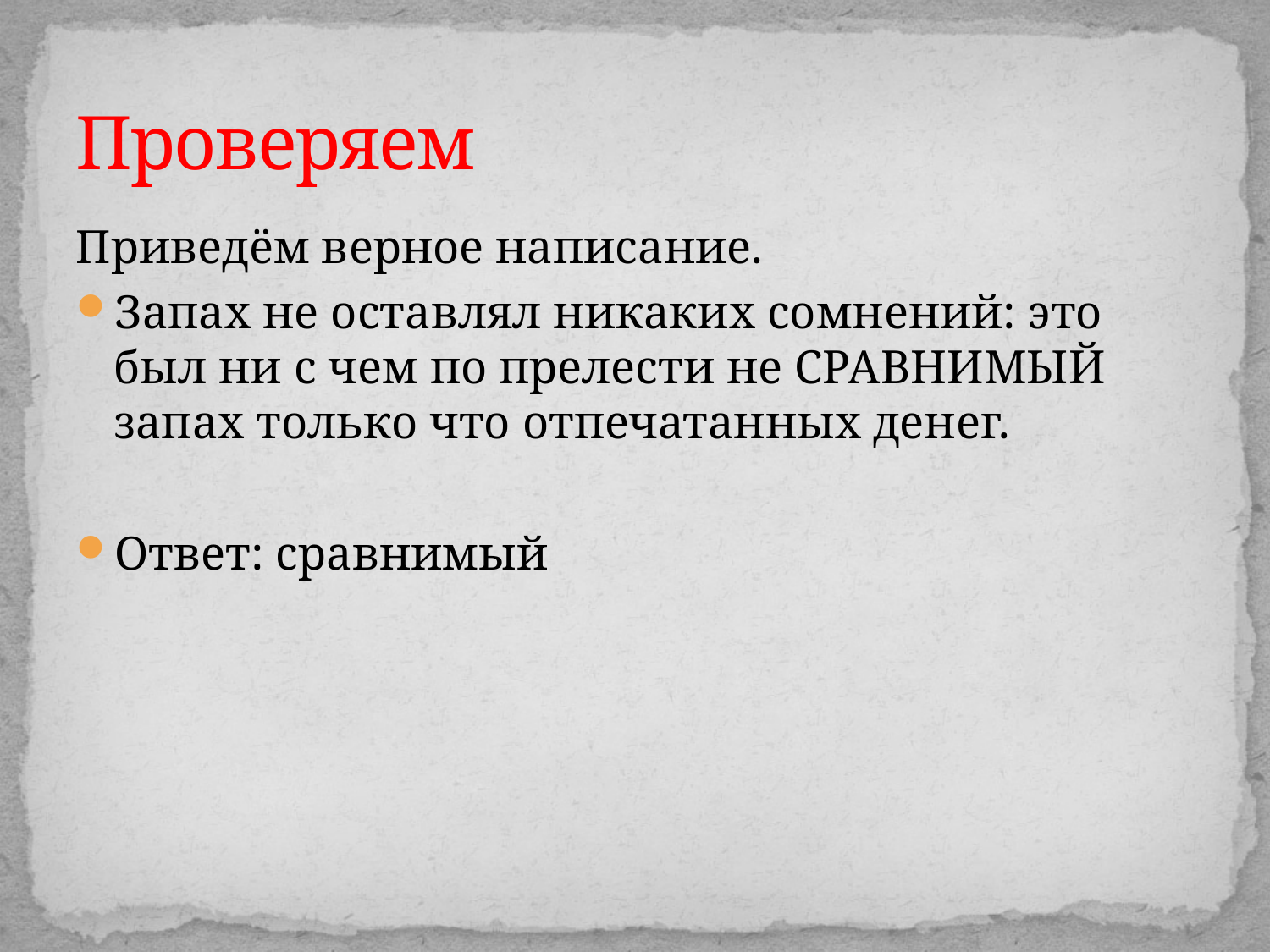

# Проверяем
Приведём верное написание.
Запах не оставлял никаких сомнений: это был ни с чем по прелести не СРАВНИМЫЙ запах только что отпечатанных денег.

Ответ: сравнимый